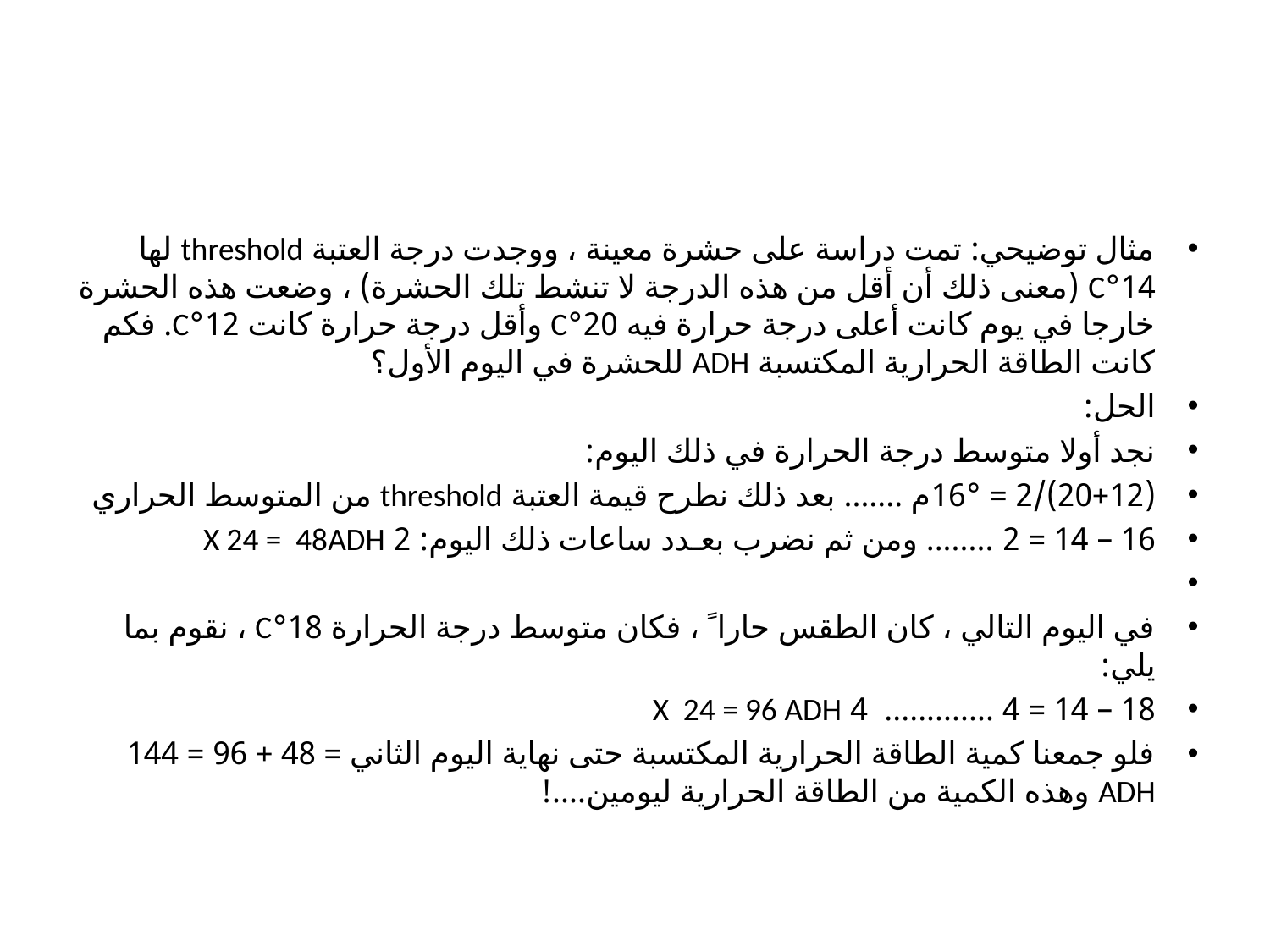

#
مثال توضيحي: تمت دراسة على حشرة معينة ، ووجدت درجة العتبة threshold لها 14°C (معنى ذلك أن أقل من هذه الدرجة لا تنشط تلك الحشرة) ، وضعت هذه الحشرة خارجا في يوم كانت أعلى درجة حرارة فيه 20°C وأقل درجة حرارة كانت 12°C. فكم كانت الطاقة الحرارية المكتسبة ADH للحشرة في اليوم الأول؟
الحل:
نجد أولا متوسط درجة الحرارة في ذلك اليوم:
(20+12)/2 = 16°م ....... بعد ذلك نطرح قيمة العتبة threshold من المتوسط الحراري
16 – 14 = 2 ........ ومن ثم نضرب بعـدد ساعات ذلك اليوم: 2 X 24 =  48ADH

في اليوم التالي ، كان الطقس حارا ً ، فكان متوسط درجة الحرارة 18°C ، نقوم بما يلي:
18 – 14 = 4 .............  4 X  24 = 96 ADH
فلو جمعنا كمية الطاقة الحرارية المكتسبة حتى نهاية اليوم الثاني = 48 + 96 = 144 ADH وهذه الكمية من الطاقة الحرارية ليومين....!